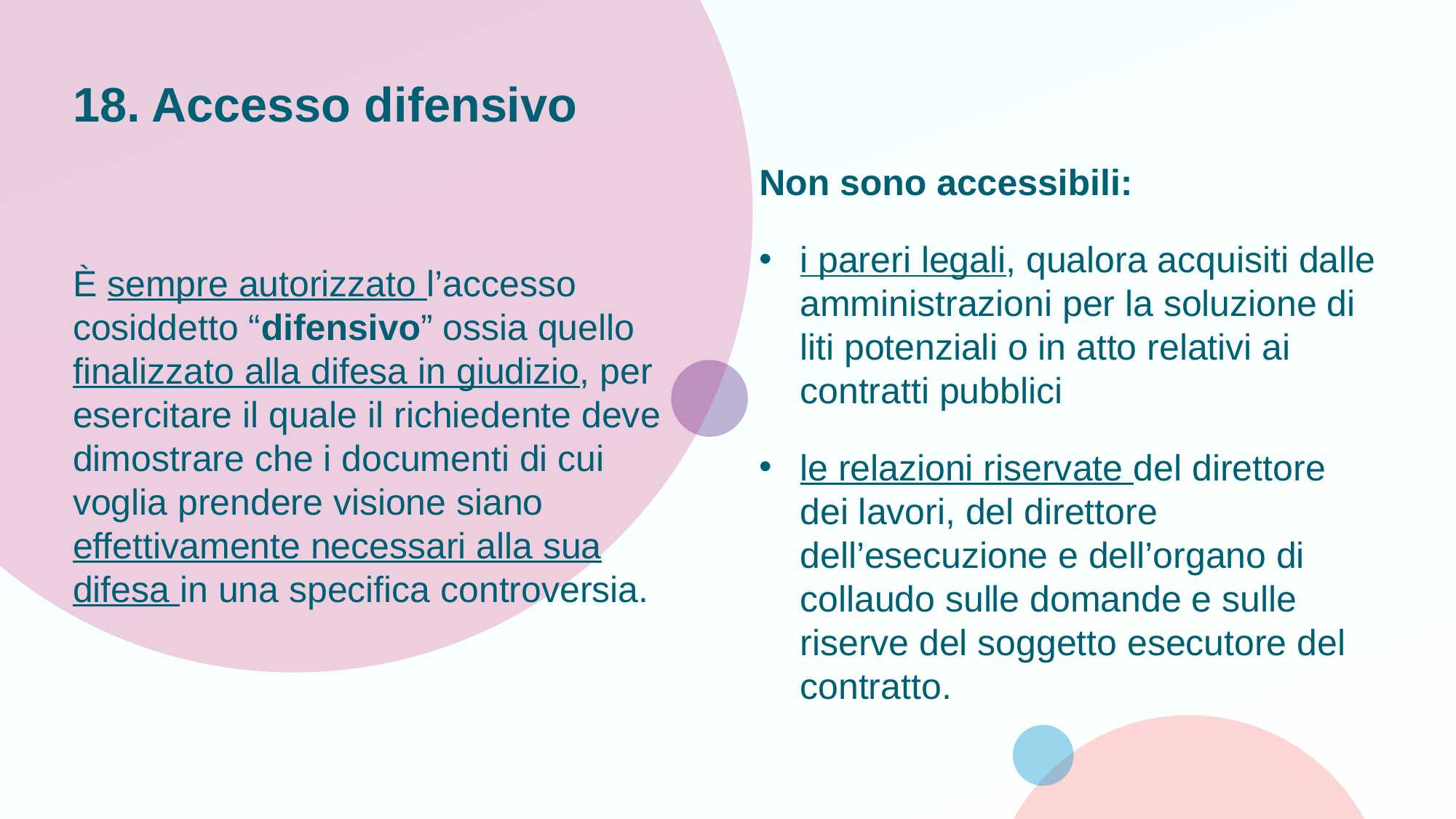

# 18. Accesso difensivo
Non sono accessibili:
i pareri legali, qualora acquisiti dalle amministrazioni per la soluzione di liti potenziali o in atto relativi ai contratti pubblici
le relazioni riservate del direttore dei lavori, del direttore dell’esecuzione e dell’organo di collaudo sulle domande e sulle riserve del soggetto esecutore del contratto.
È sempre autorizzato l’accesso cosiddetto “difensivo” ossia quello finalizzato alla difesa in giudizio, per esercitare il quale il richiedente deve dimostrare che i documenti di cui voglia prendere visione siano effettivamente necessari alla sua difesa in una specifica controversia.